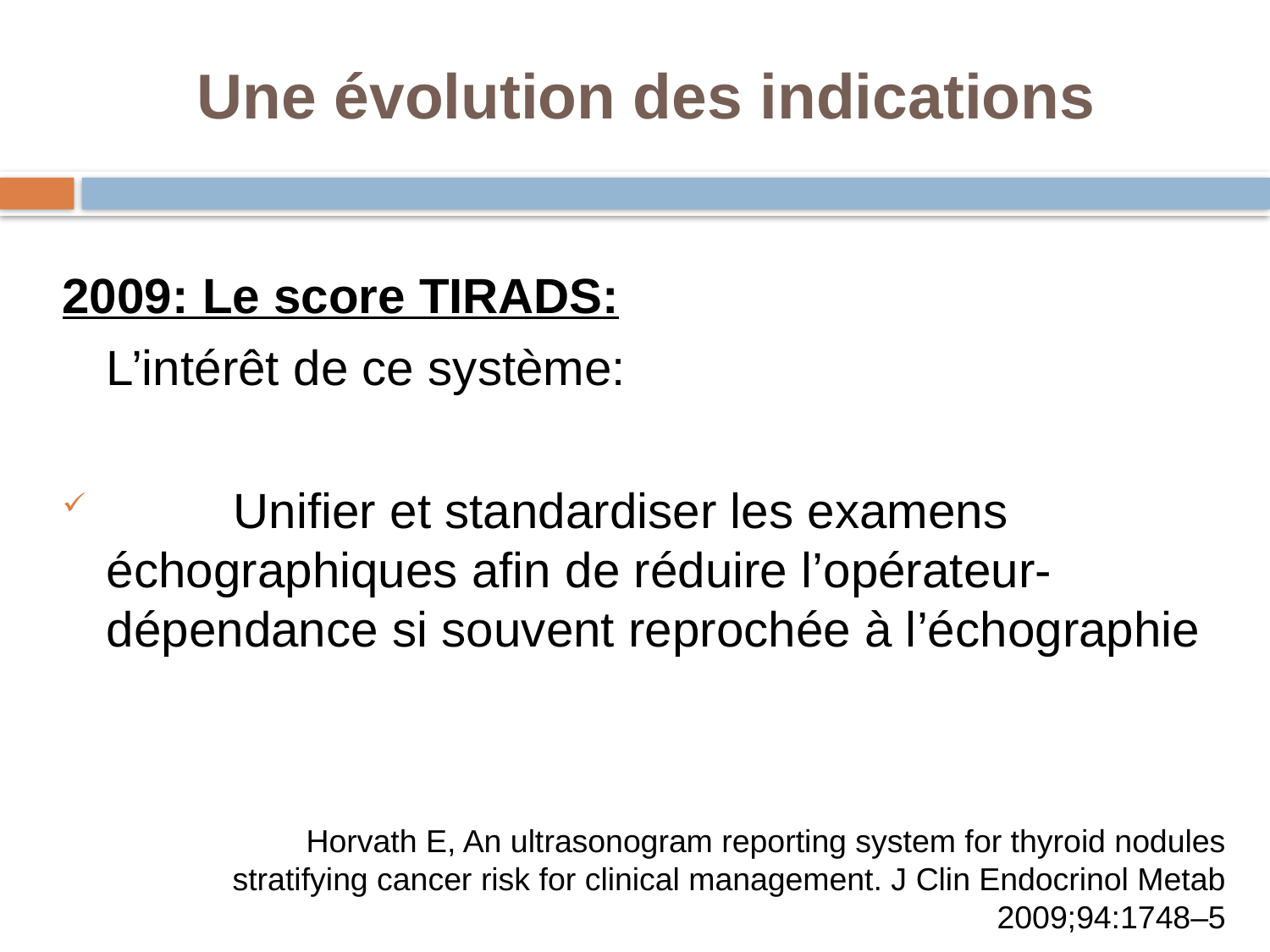

Une évolution des indications
2009: Le score TIRADS:
	L’intérêt de ce système:

	Unifier et standardiser les examens échographiques afin de réduire l’opérateur-dépendance si souvent reprochée à l’échographie
Horvath E, An ultrasonogram reporting system for thyroid nodules stratifying cancer risk for clinical management. J Clin Endocrinol Metab 2009;94:1748–5